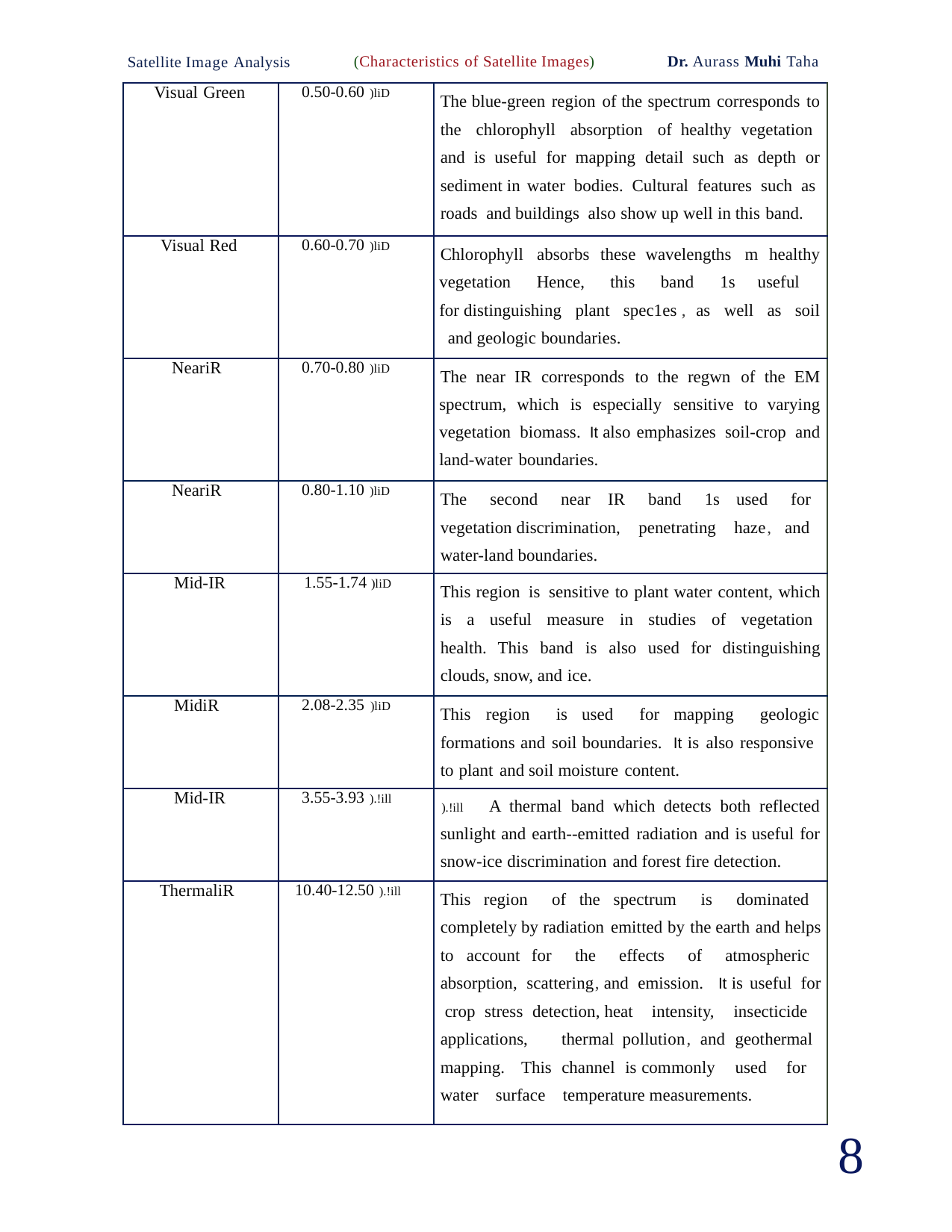

(Characteristics of Satellite Images)
Dr. Aurass Muhi Taha
Satellite Image Analysis
| Visual Green | 0.50-0.60 )liD | The blue-green region of the spectrum corresponds to the chlorophyll absorption of healthy vegetation and is useful for mapping detail such as depth or sediment in water bodies. Cultural features such as roads and buildings also show up well in this band. |
| --- | --- | --- |
| Visual Red | 0.60-0.70 )liD | Chlorophyll absorbs these wavelengths m healthy vegetation Hence, this band 1s useful for distinguishing plant spec1es , as well as soil and geologic boundaries. |
| NeariR | 0.70-0.80 )liD | The near IR corresponds to the regwn of the EM spectrum, which is especially sensitive to varying vegetation biomass. It also emphasizes soil-crop and land-water boundaries. |
| NeariR | 0.80-1.10 )liD | The second near IR band 1s used for vegetation discrimination, penetrating haze, and water-land boundaries. |
| Mid-IR | 1.55-1.74 )liD | This region is sensitive to plant water content, which is a useful measure in studies of vegetation health. This band is also used for distinguishing clouds, snow, and ice. |
| MidiR | 2.08-2.35 )liD | This region is used for mapping geologic formations and soil boundaries. It is also responsive to plant and soil moisture content. |
| Mid-IR | 3.55-3.93 ).!ill | ).!ill A thermal band which detects both reflected sunlight and earth--emitted radiation and is useful for snow-ice discrimination and forest fire detection. |
| ThermaliR | 10.40-12.50 ).!ill | This region of the spectrum is dominated completely by radiation emitted by the earth and helps to account for the effects of atmospheric absorption, scattering, and emission. It is useful for crop stress detection, heat intensity, insecticide applications, thermal pollution, and geothermal mapping. This channel is commonly used for water surface temperature measurements. |
8